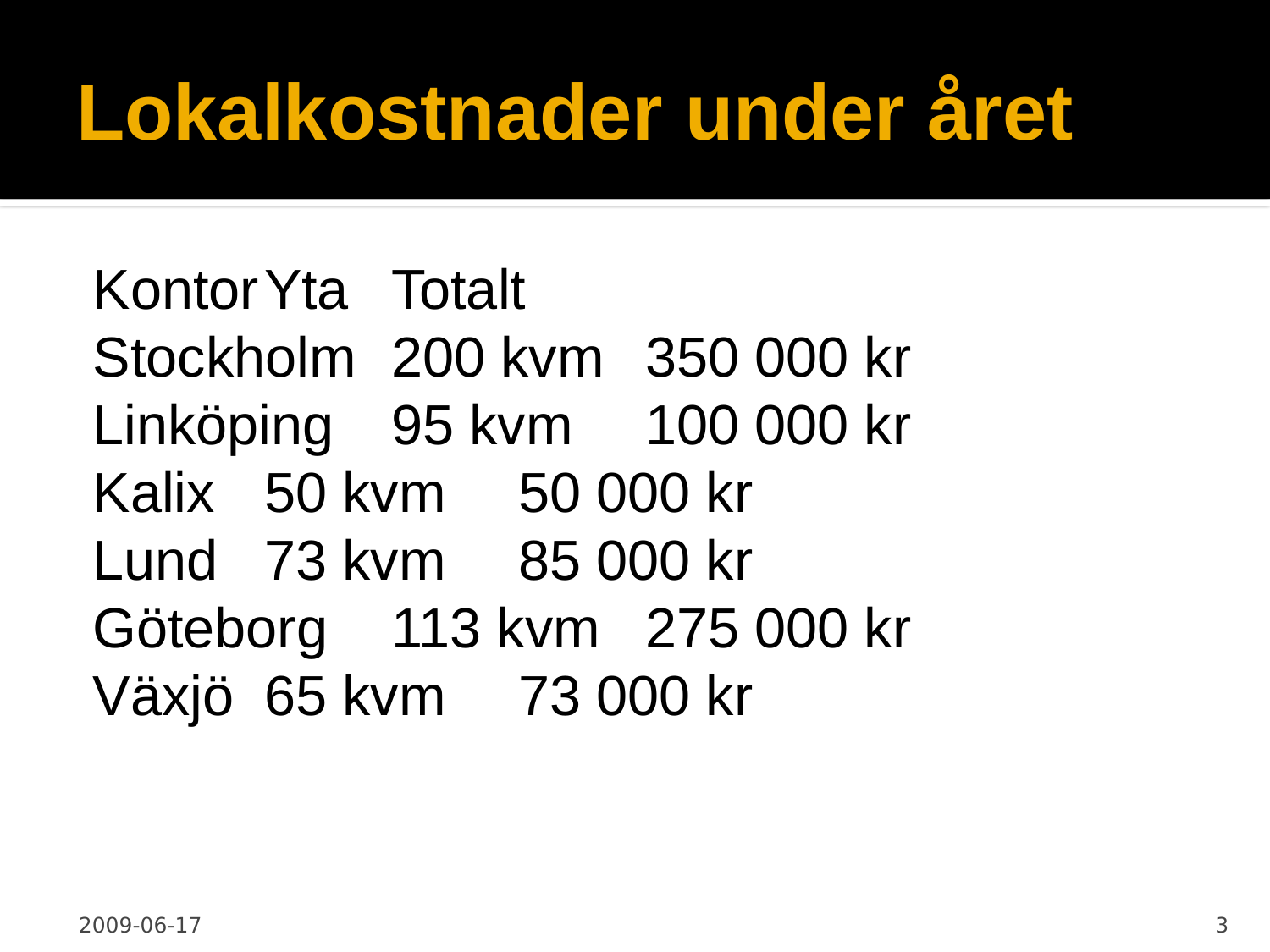

# Lokalkostnader under året
Kontor	Yta	Totalt
Stockholm	200 kvm	350 000 kr
Linköping	95 kvm	100 000 kr
Kalix	50 kvm	50 000 kr
Lund	73 kvm	85 000 kr
Göteborg	113 kvm	275 000 kr
Växjö	65 kvm	73 000 kr
2009-06-17
3